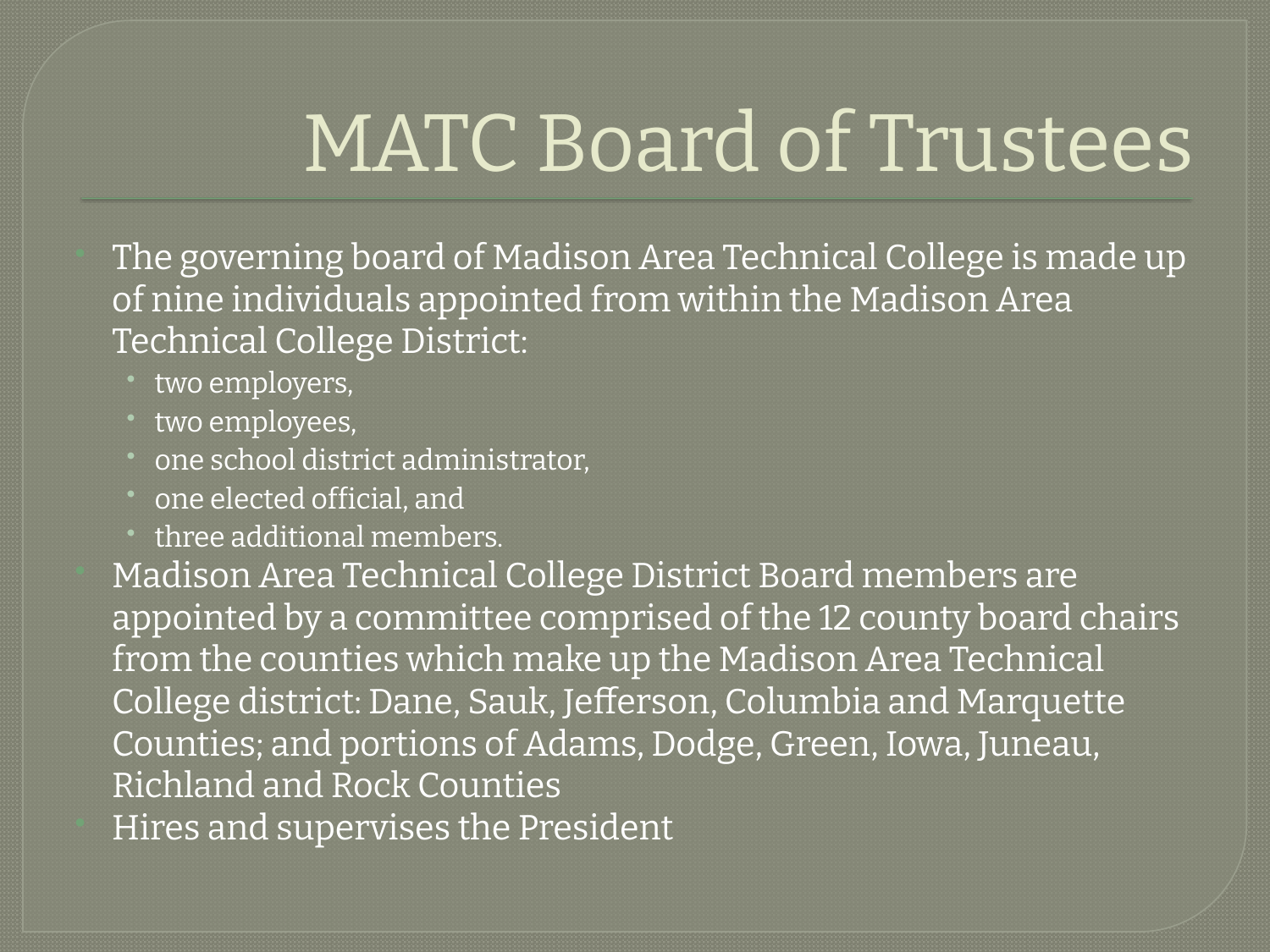

# MATC Board of Trustees
The governing board of Madison Area Technical College is made up of nine individuals appointed from within the Madison Area Technical College District:
two employers,
two employees,
one school district administrator,
one elected official, and
three additional members.
Madison Area Technical College District Board members are appointed by a committee comprised of the 12 county board chairs from the counties which make up the Madison Area Technical College district: Dane, Sauk, Jefferson, Columbia and Marquette Counties; and portions of Adams, Dodge, Green, Iowa, Juneau, Richland and Rock Counties
Hires and supervises the President